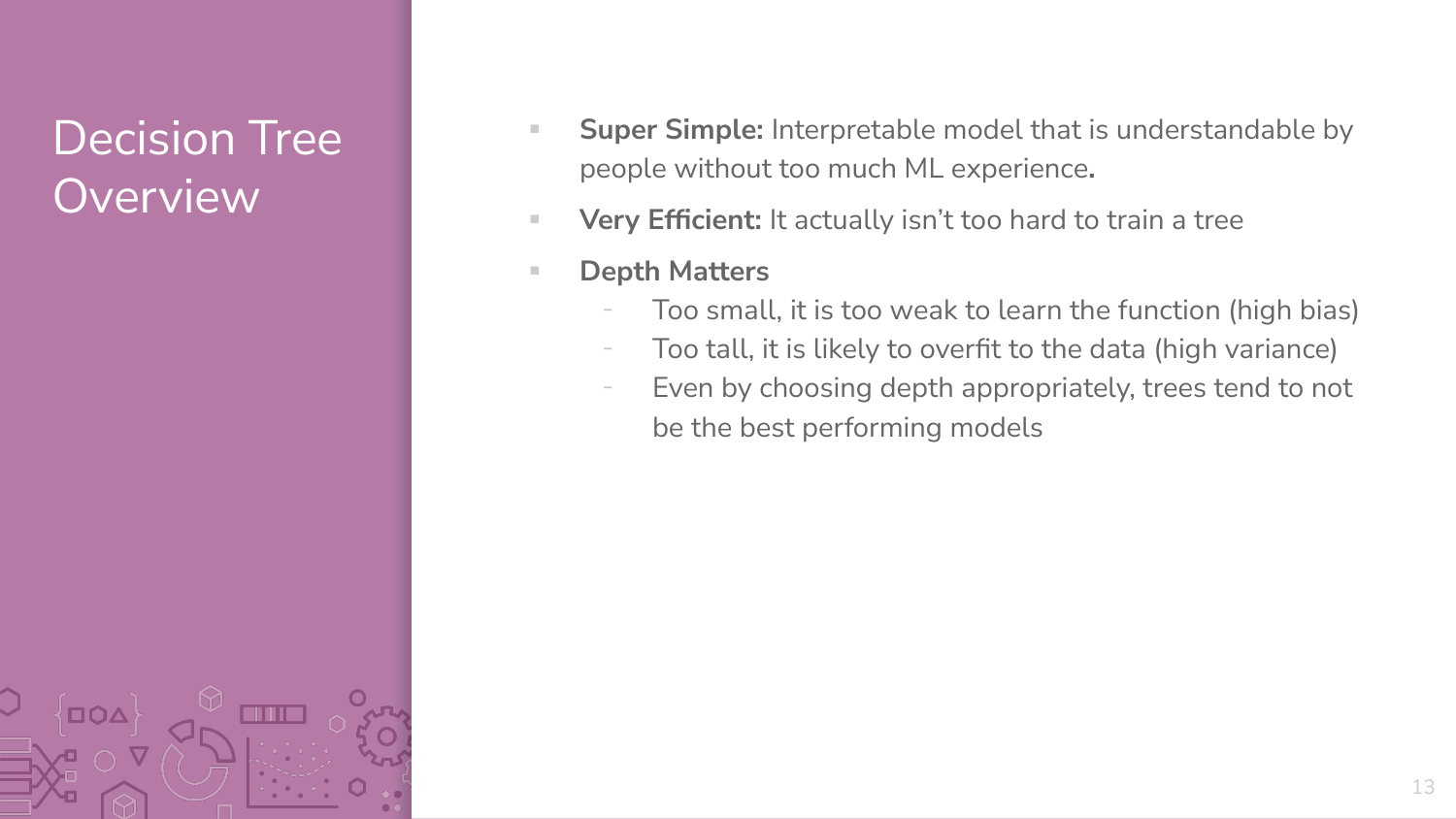

# Decision Tree Overview
Super Simple: Interpretable model that is understandable by people without too much ML experience.
Very Efficient: It actually isn’t too hard to train a tree
Depth Matters
Too small, it is too weak to learn the function (high bias)
Too tall, it is likely to overfit to the data (high variance)
Even by choosing depth appropriately, trees tend to not be the best performing models

13